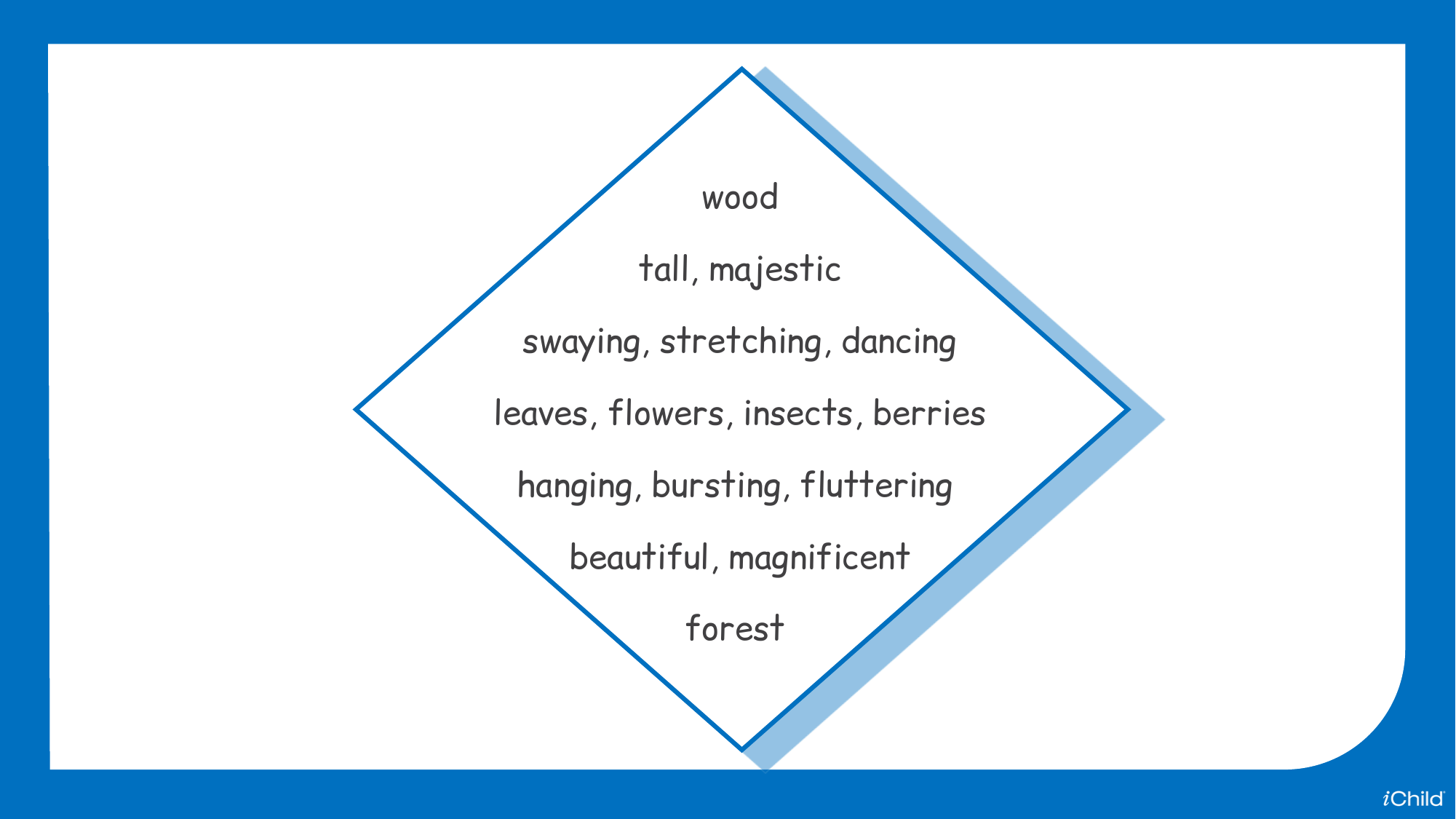

wood
tall, majestic
swaying, stretching, dancing
leaves, flowers, insects, berries
hanging, bursting, fluttering
beautiful, magnificent
forest